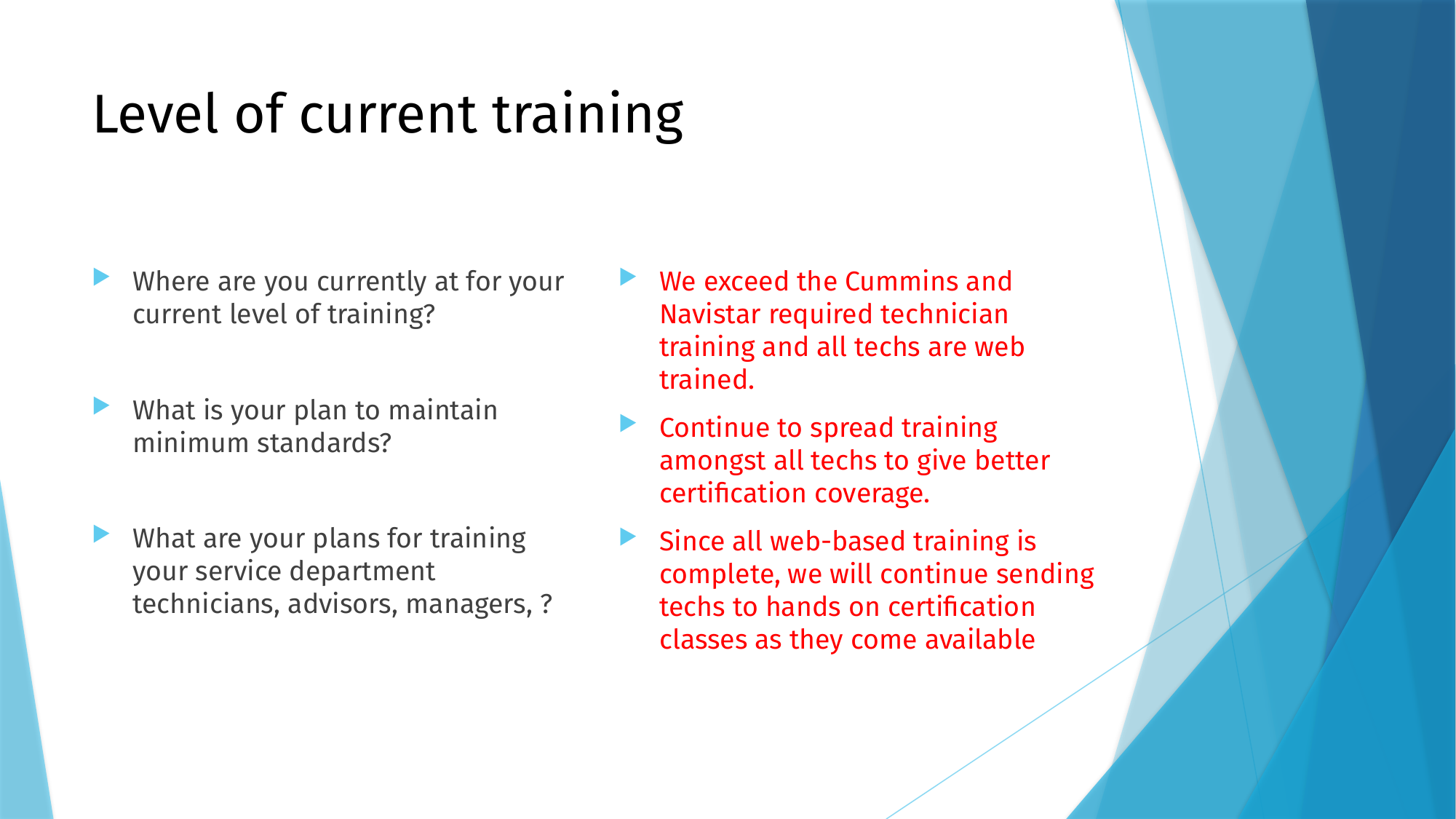

# Level of current training
Where are you currently at for your current level of training?

What is your plan to maintain minimum standards?

What are your plans for training  your service department technicians, advisors, managers, ?

We exceed the Cummins and Navistar required technician training and all techs are web trained.
Continue to spread training amongst all techs to give better certification coverage.
Since all web-based training is complete, we will continue sending techs to hands on certification classes as they come available